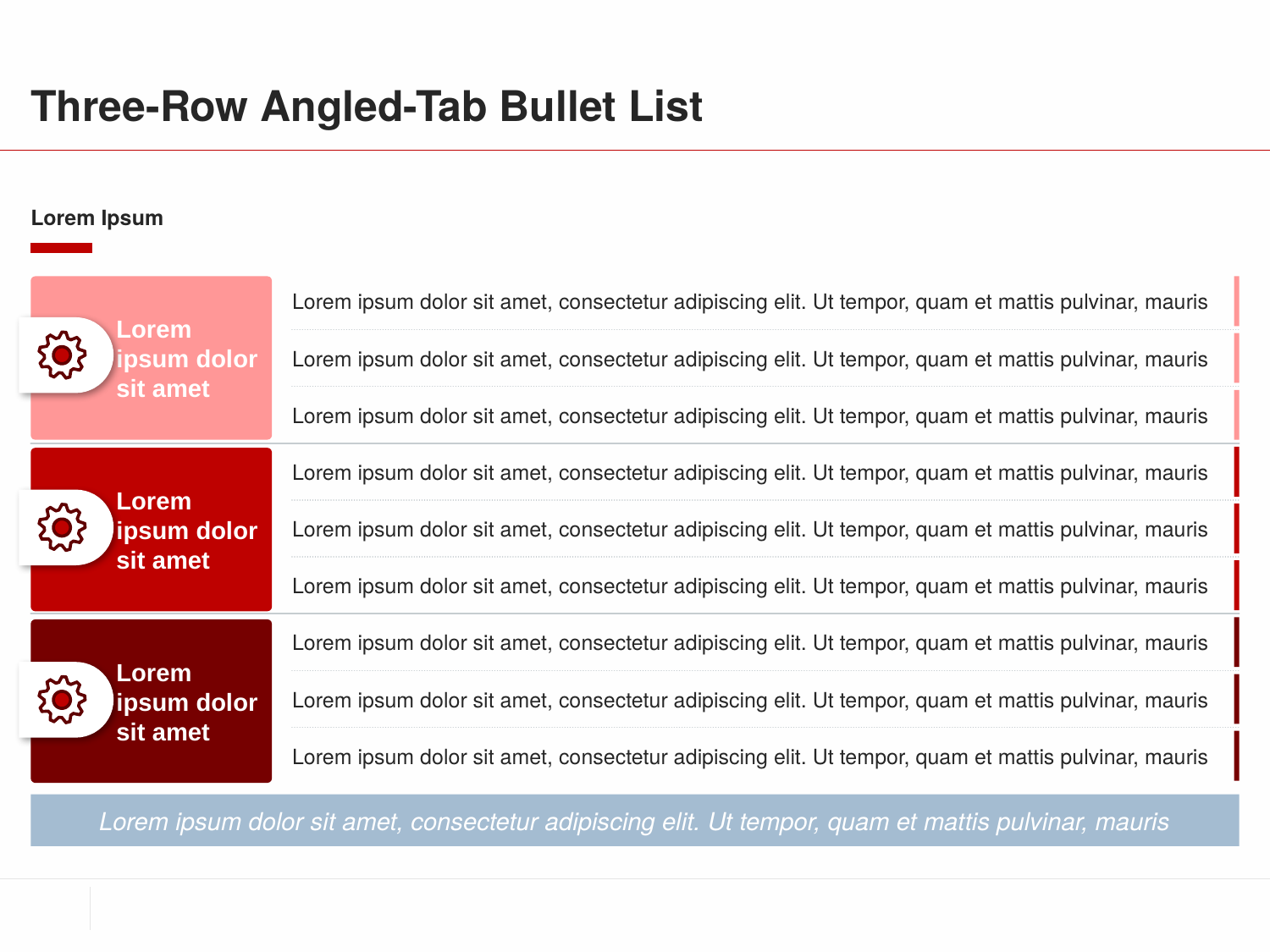

# Three-Row Angled-Tab Bullet List
Lorem Ipsum
Lorem ipsum dolor sit amet, consectetur adipiscing elit. Ut tempor, quam et mattis pulvinar, mauris

Lorem ipsum dolor sit amet

Lorem ipsum dolor sit amet, consectetur adipiscing elit. Ut tempor, quam et mattis pulvinar, mauris

Lorem ipsum dolor sit amet, consectetur adipiscing elit. Ut tempor, quam et mattis pulvinar, mauris

Lorem ipsum dolor sit amet, consectetur adipiscing elit. Ut tempor, quam et mattis pulvinar, mauris

Lorem ipsum dolor sit amet

Lorem ipsum dolor sit amet, consectetur adipiscing elit. Ut tempor, quam et mattis pulvinar, mauris

Lorem ipsum dolor sit amet, consectetur adipiscing elit. Ut tempor, quam et mattis pulvinar, mauris

Lorem ipsum dolor sit amet, consectetur adipiscing elit. Ut tempor, quam et mattis pulvinar, mauris

Lorem ipsum dolor sit amet

Lorem ipsum dolor sit amet, consectetur adipiscing elit. Ut tempor, quam et mattis pulvinar, mauris

Lorem ipsum dolor sit amet, consectetur adipiscing elit. Ut tempor, quam et mattis pulvinar, mauris

Lorem ipsum dolor sit amet, consectetur adipiscing elit. Ut tempor, quam et mattis pulvinar, mauris